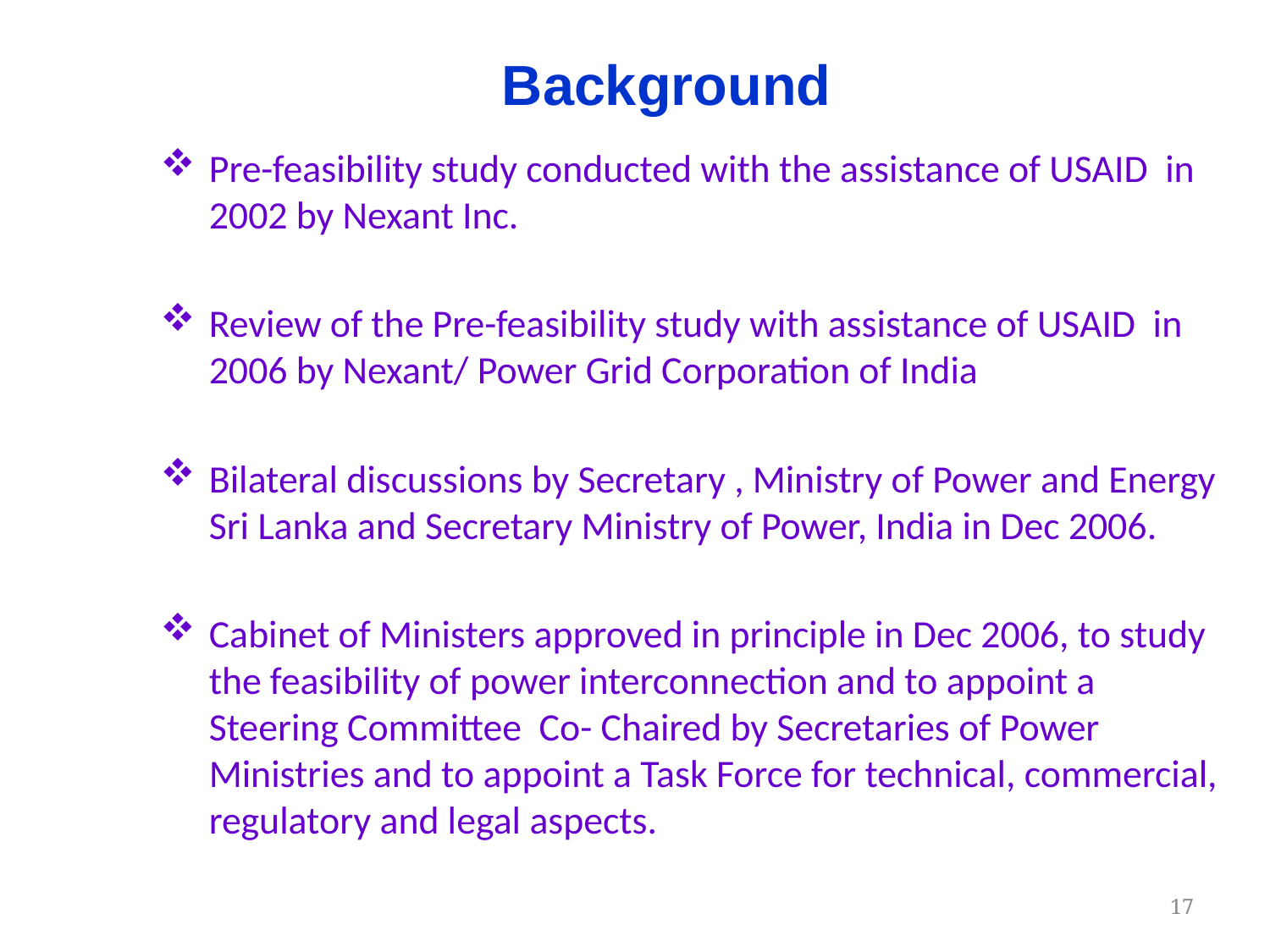

Background
Pre-feasibility study conducted with the assistance of USAID  in 2002 by Nexant Inc.

Review of the Pre-feasibility study with assistance of USAID  in 2006 by Nexant/ Power Grid Corporation of India

Bilateral discussions by Secretary , Ministry of Power and Energy Sri Lanka and Secretary Ministry of Power, India in Dec 2006.

Cabinet of Ministers approved in principle in Dec 2006, to study the feasibility of power interconnection and to appoint a Steering Committee  Co- Chaired by Secretaries of Power Ministries and to appoint a Task Force for technical, commercial, regulatory and legal aspects.
17